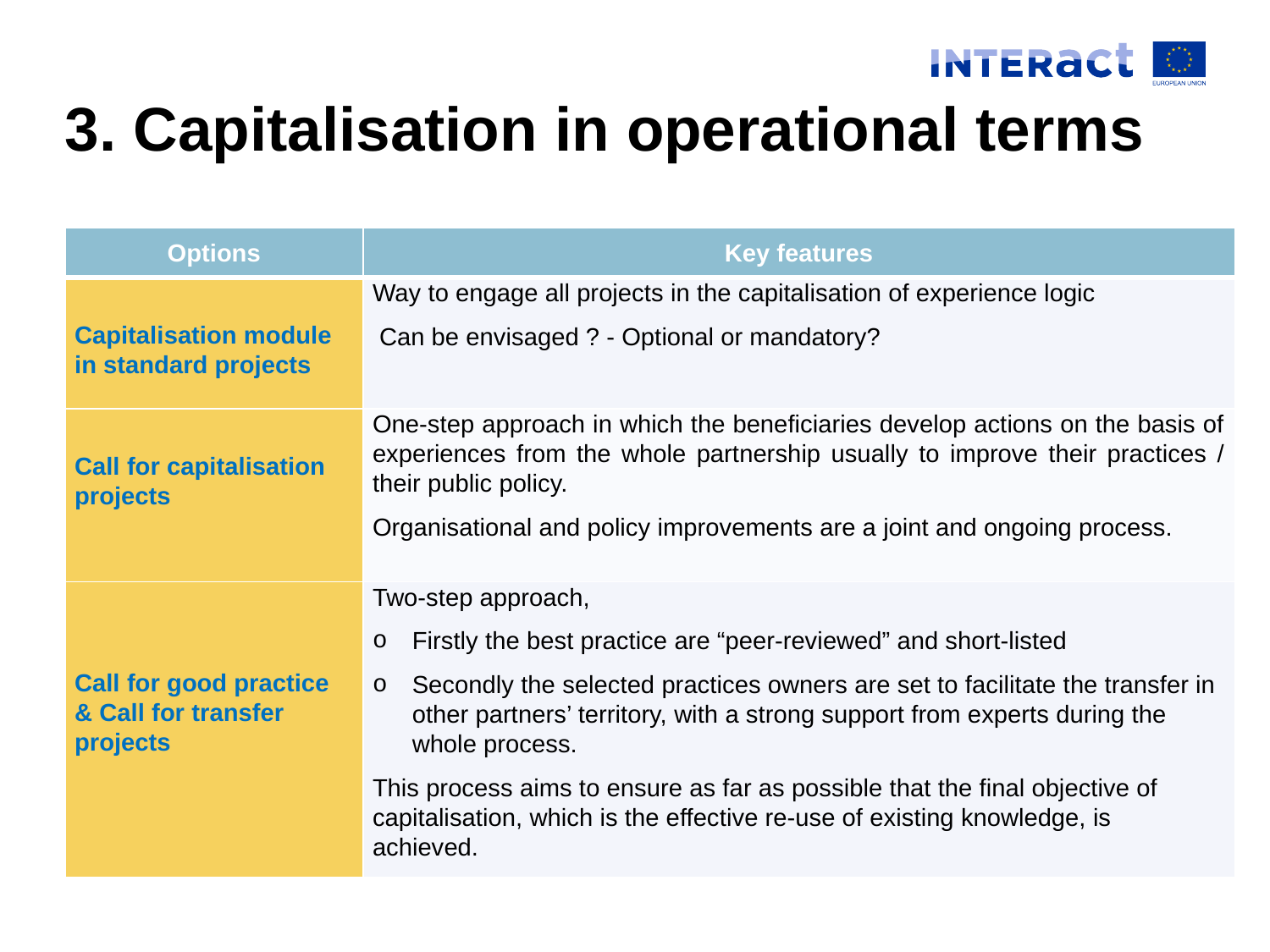

3. Capitalisation in operational terms
| Options | Key features |
| --- | --- |
| Capitalisation module in standard projects | Way to engage all projects in the capitalisation of experience logic   Can be envisaged ? - Optional or mandatory? |
| Call for capitalisation projects | One-step approach in which the beneficiaries develop actions on the basis of experiences from the whole partnership usually to improve their practices / their public policy. Organisational and policy improvements are a joint and ongoing process. |
| Call for good practice & Call for transfer projects | Two-step approach, Firstly the best practice are “peer-reviewed” and short-listed Secondly the selected practices owners are set to facilitate the transfer in other partners’ territory, with a strong support from experts during the whole process. This process aims to ensure as far as possible that the final objective of capitalisation, which is the effective re-use of existing knowledge, is achieved. |